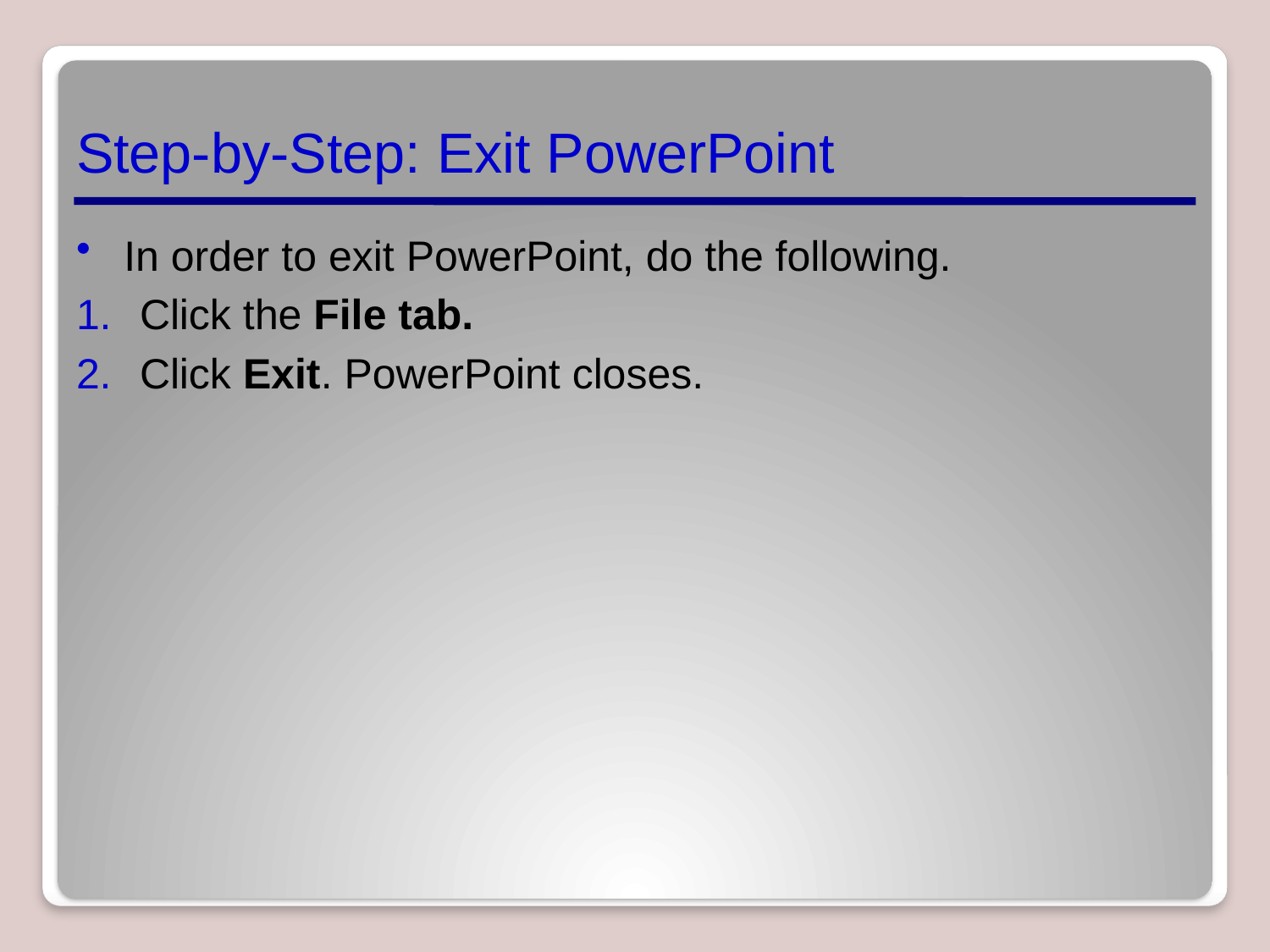

# Step-by-Step: Exit PowerPoint
In order to exit PowerPoint, do the following.
Click the File tab.
Click Exit. PowerPoint closes.